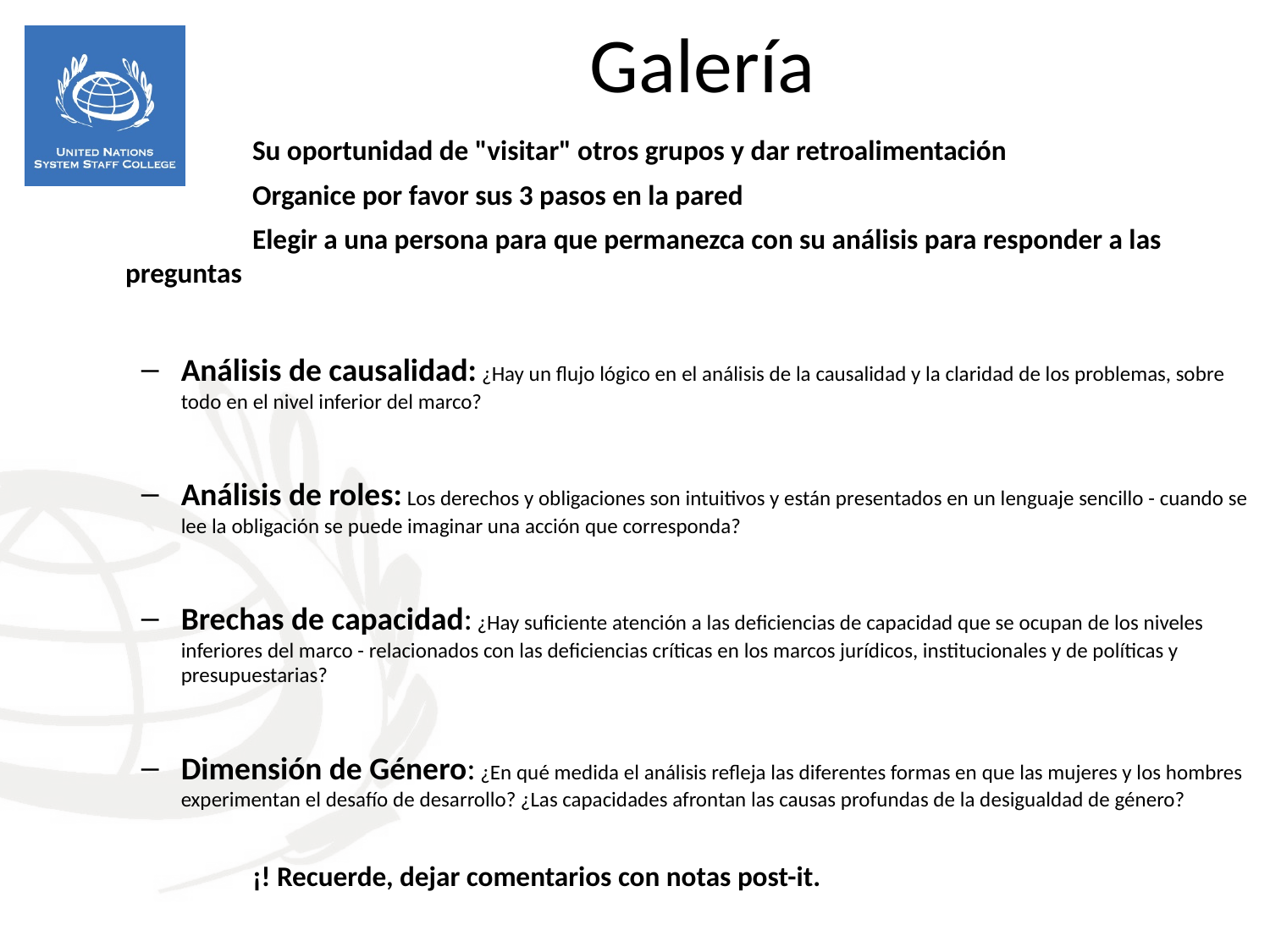

Galería
		Su oportunidad de "visitar" otros grupos y dar retroalimentación
		Organice por favor sus 3 pasos en la pared
		Elegir a una persona para que permanezca con su análisis para responder a las preguntas

Análisis de causalidad: ¿Hay un flujo lógico en el análisis de la causalidad y la claridad de los problemas, sobre todo en el nivel inferior del marco?

Análisis de roles: Los derechos y obligaciones son intuitivos y están presentados en un lenguaje sencillo - cuando se lee la obligación se puede imaginar una acción que corresponda?

Brechas de capacidad: ¿Hay suficiente atención a las deficiencias de capacidad que se ocupan de los niveles inferiores del marco - relacionados con las deficiencias críticas en los marcos jurídicos, institucionales y de políticas y presupuestarias?

Dimensión de Género: ¿En qué medida el análisis refleja las diferentes formas en que las mujeres y los hombres experimentan el desafío de desarrollo? ¿Las capacidades afrontan las causas profundas de la desigualdad de género?

		¡! Recuerde, dejar comentarios con notas post-it.